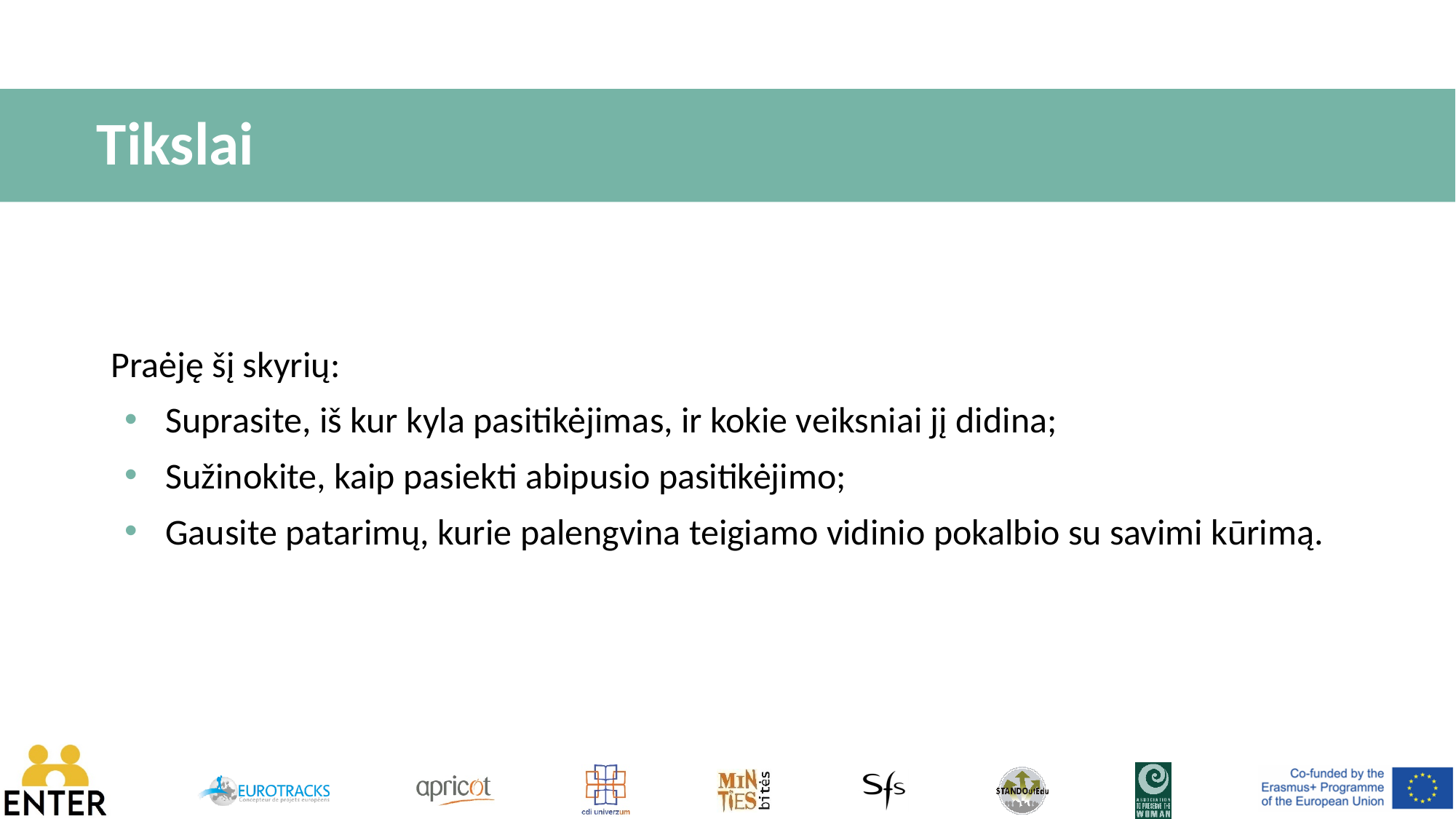

# Tikslai
Praėję šį skyrių:
Suprasite, iš kur kyla pasitikėjimas, ir kokie veiksniai jį didina;
Sužinokite, kaip pasiekti abipusio pasitikėjimo;
Gausite patarimų, kurie palengvina teigiamo vidinio pokalbio su savimi kūrimą.